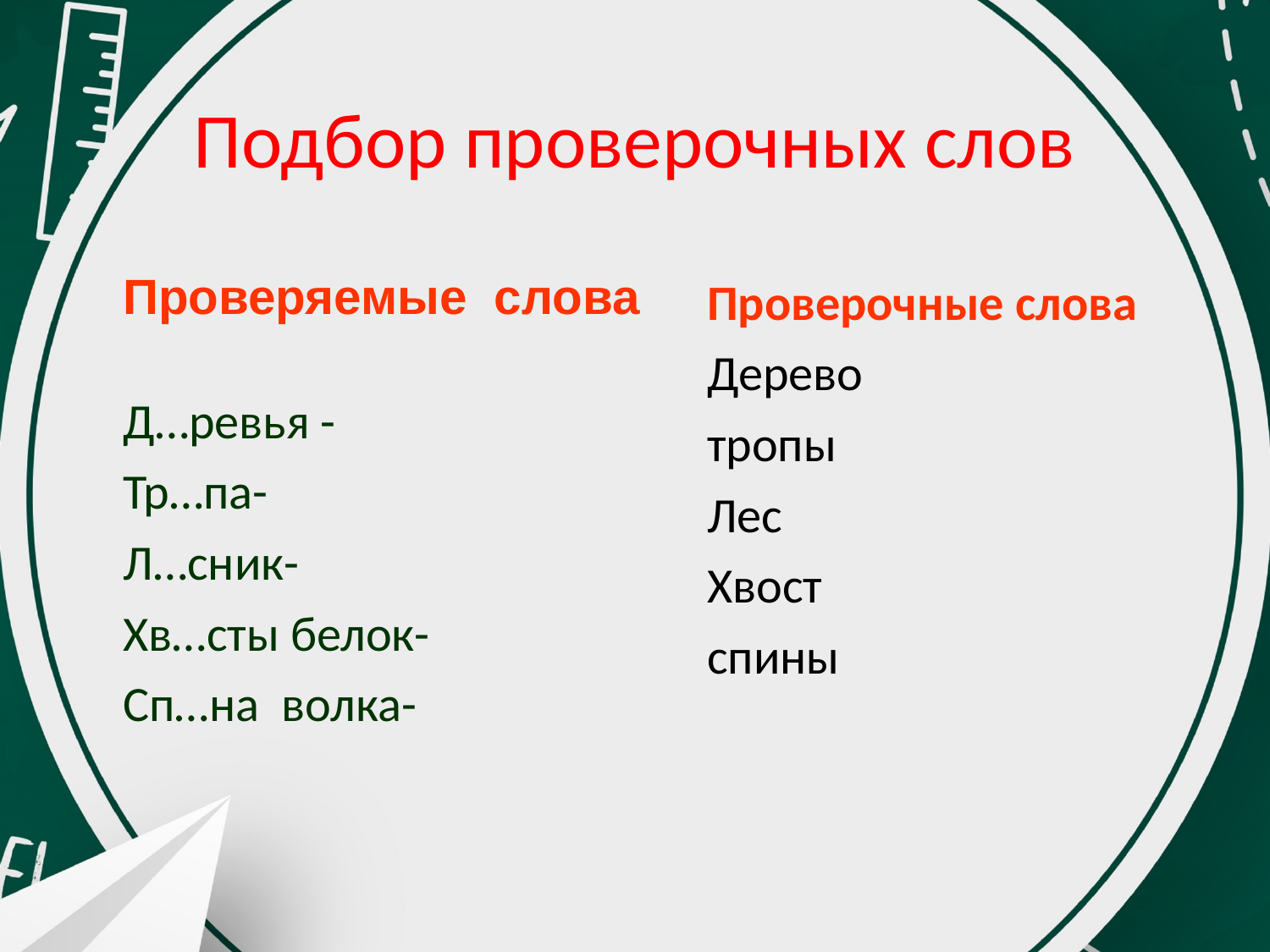

# Подбор проверочных слов
Проверяемые  слова
Д…ревья -
Тр…па-
Л…сник-
Хв…сты белок-
Сп…на  волка-
Проверочные слова
Дерево
тропы
Лес
Хвост
спины